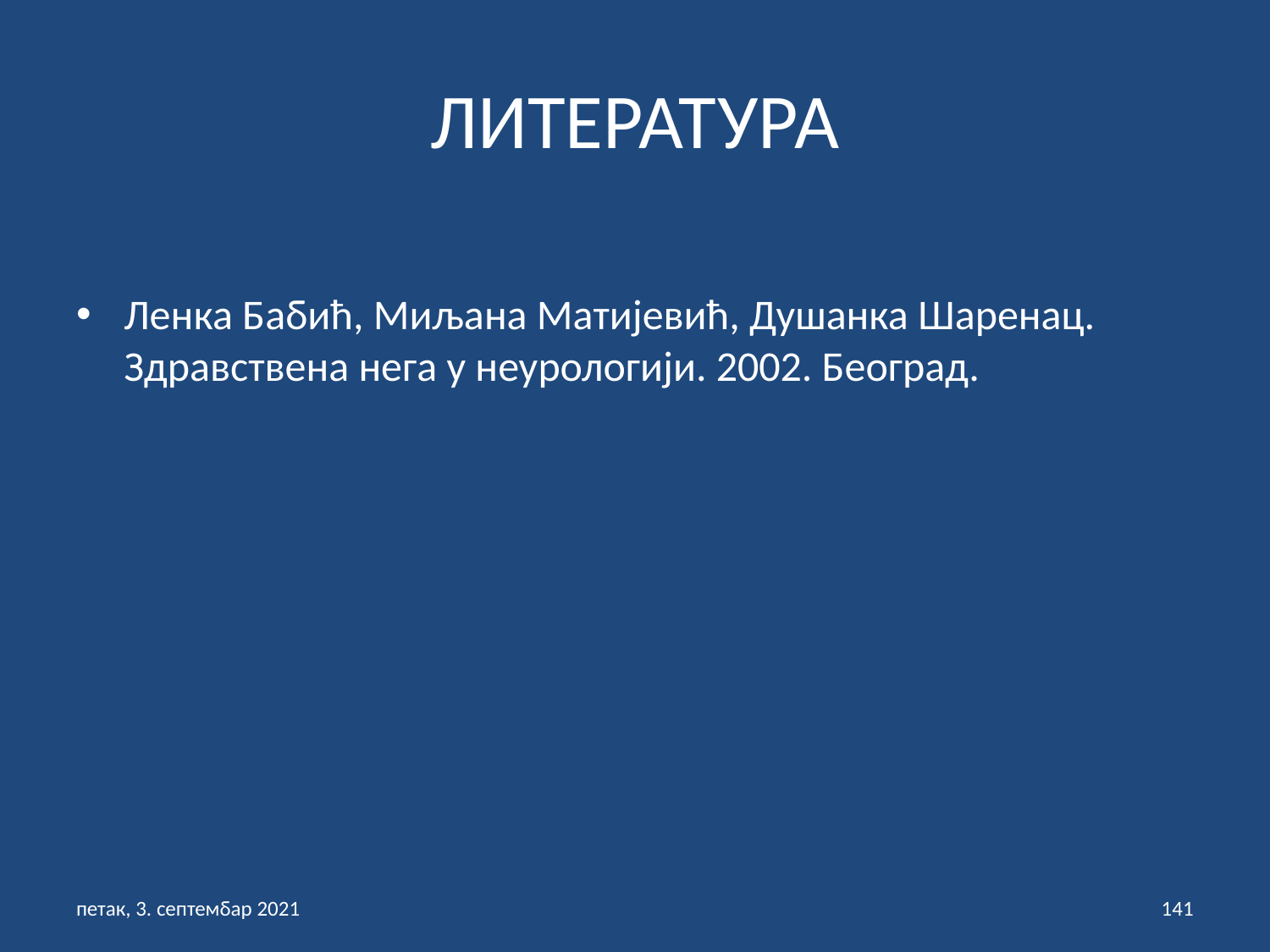

# ЛИТЕРАТУРА

Ленка Бабић, Миљана Матијевић, Душанка Шаренац. Здравствена нега у неурологији. 2002. Београд.
петак, 3. септембар 2021
141